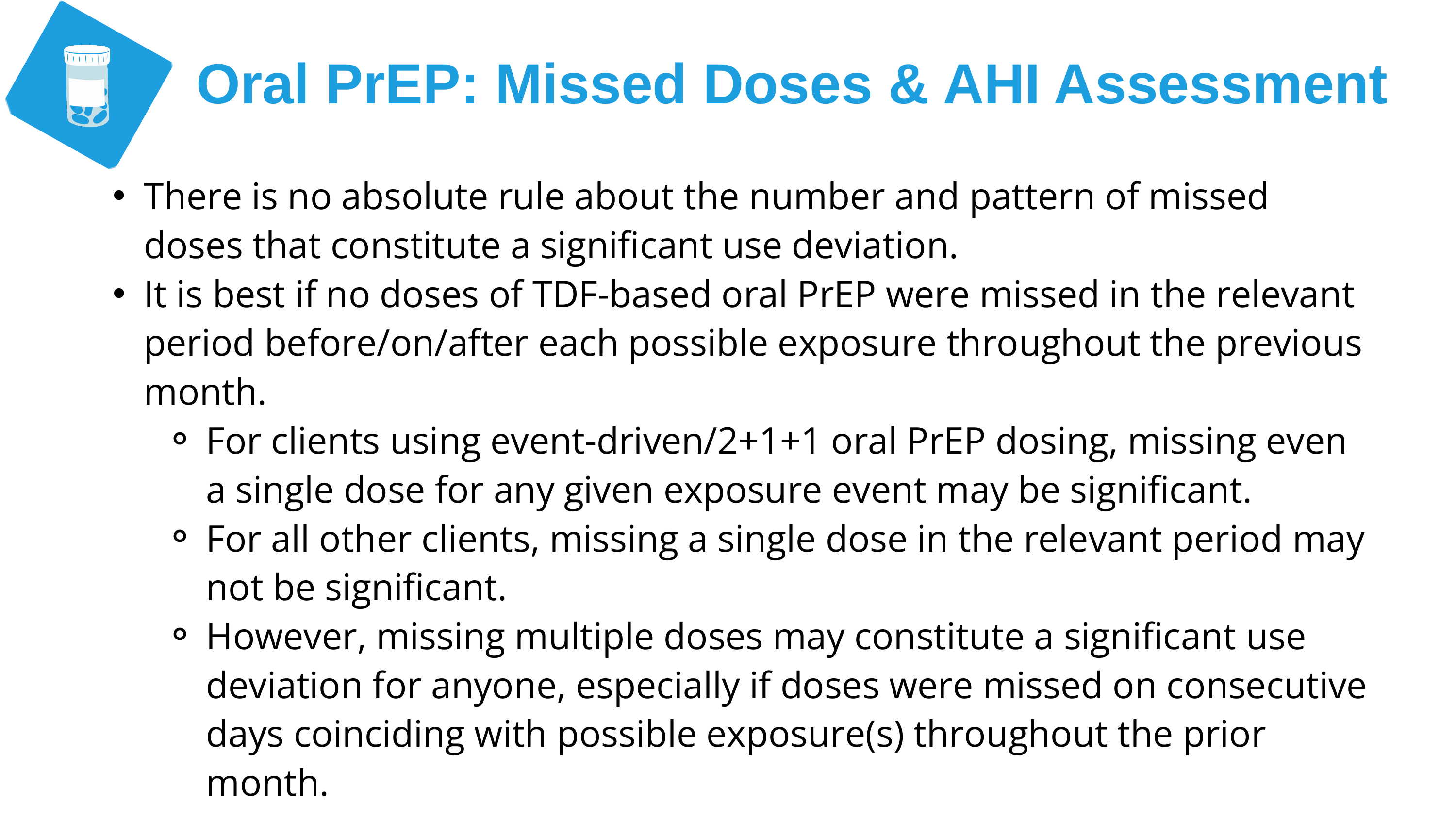

Oral PrEP: Missed Doses & AHI Assessment
There is no absolute rule about the number and pattern of missed doses that constitute a significant use deviation.
It is best if no doses of TDF-based oral PrEP were missed in the relevant period before/on/after each possible exposure throughout the previous month.
For clients using event-driven/2+1+1 oral PrEP dosing, missing even a single dose for any given exposure event may be significant.
For all other clients, missing a single dose in the relevant period may not be significant.
However, missing multiple doses may constitute a significant use deviation for anyone, especially if doses were missed on consecutive days coinciding with possible exposure(s) throughout the prior month.